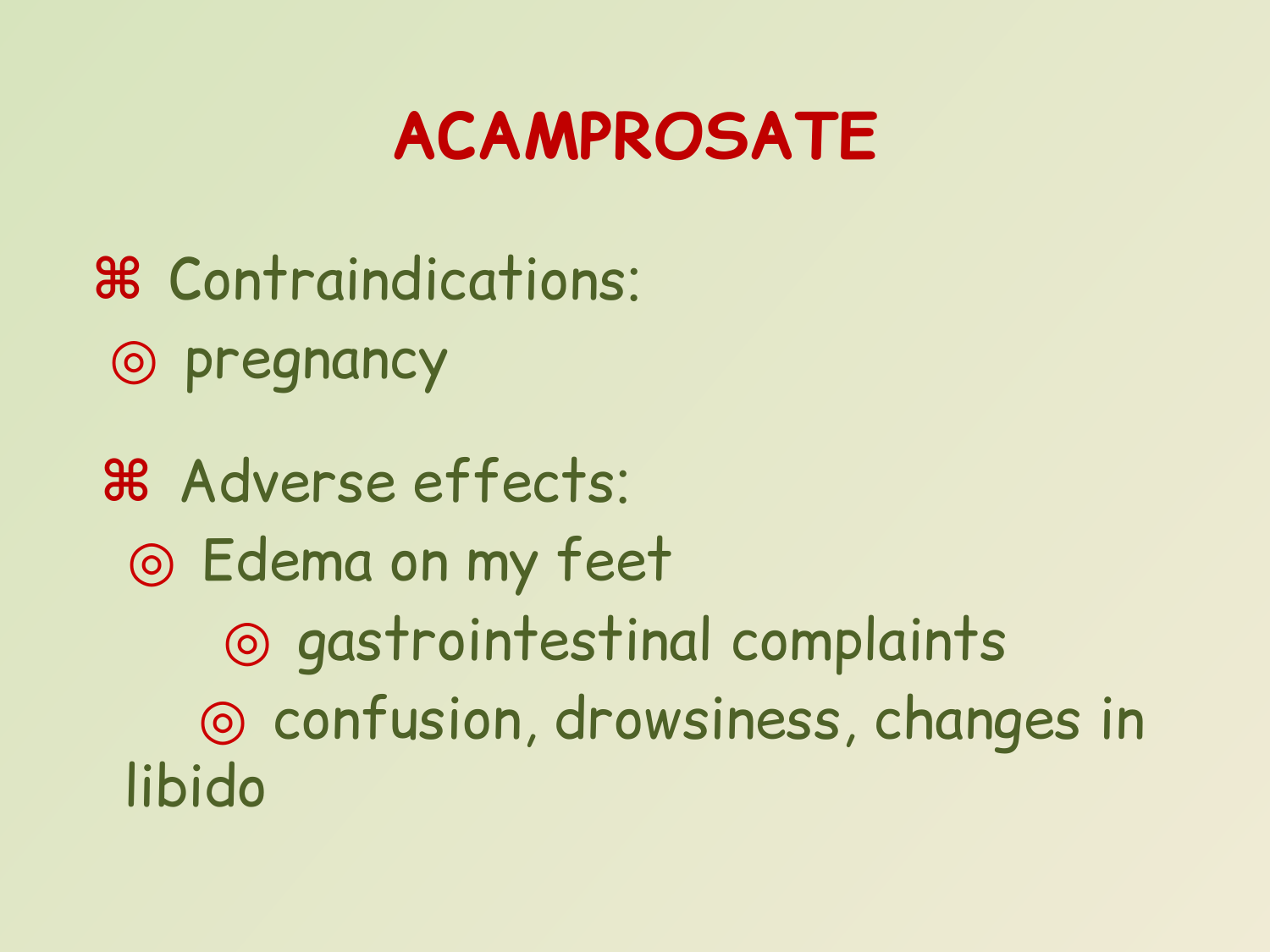

ACAMPROSATE

 ⌘ Contraindications:
  ◎ pregnancy

 ⌘ Adverse effects:
   ◎ Edema on my feet
      ◎ gastrointestinal complaints
     ◎ confusion, drowsiness, changes in libido